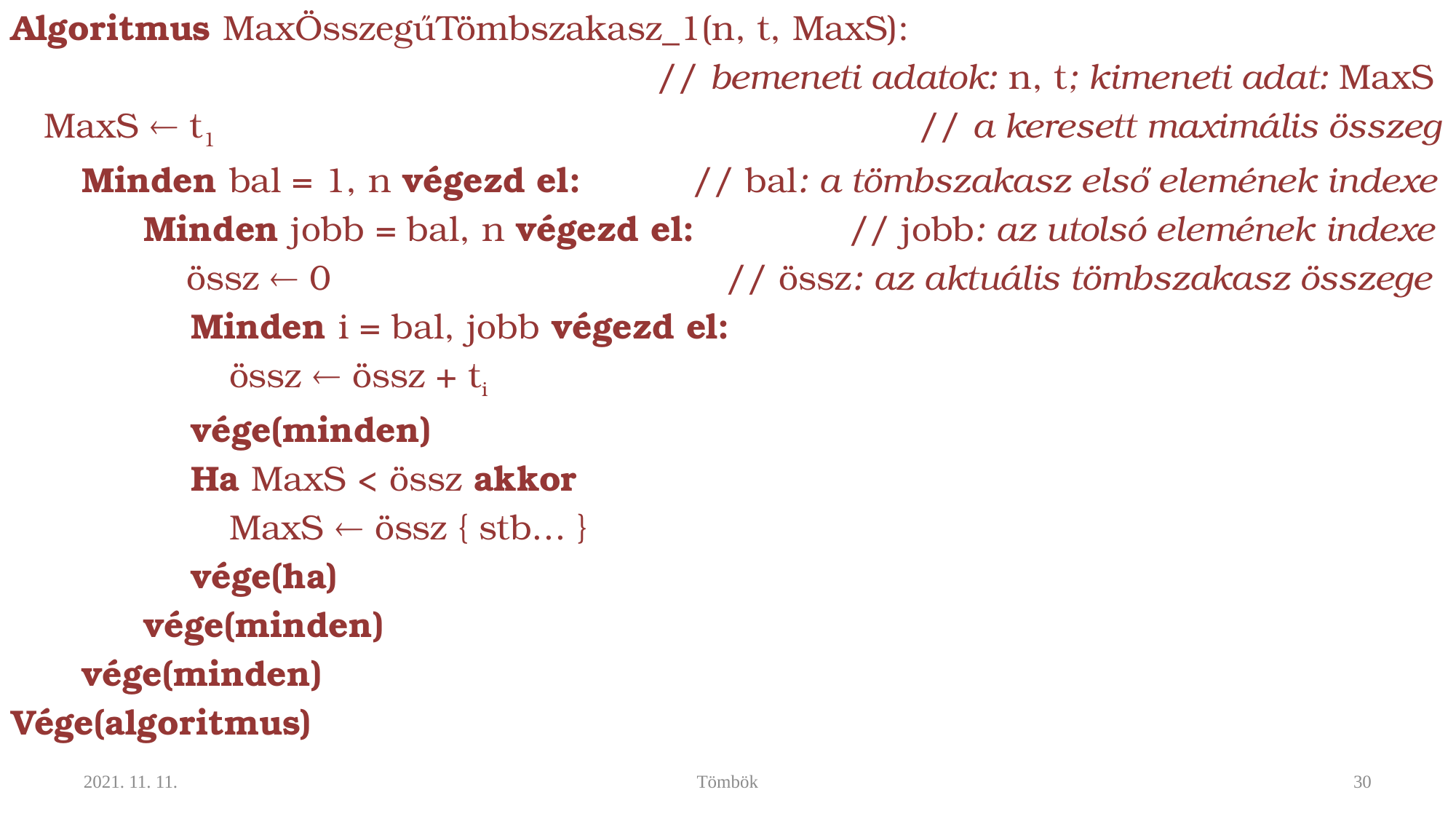

Algoritmus MaxÖsszegűTömbszakasz_1(n, t, MaxS):
			    		         // bemeneti adatok: n, t; kimeneti adat: MaxS
   MaxS ← t1				     		             // a keresett maximális összeg
      Minden bal = 1, n végezd el:          // bal: a tömbszakasz első elemének indexe
    	  Minden jobb = bal, n végezd el:             // jobb: az utolsó elemének indexe
	      össz ← 0	                                   // össz: az aktuális tömbszakasz összege
	      Minden i = bal, jobb végezd el:
 		össz ← össz + ti
      	      vége(minden)
      	      Ha MaxS < össz akkor
          	MaxS ← össz { stb… }
      	      vége(ha)
	  vége(minden)
      vége(minden)
Vége(algoritmus)
2021. 11. 11.
Tömbök
30